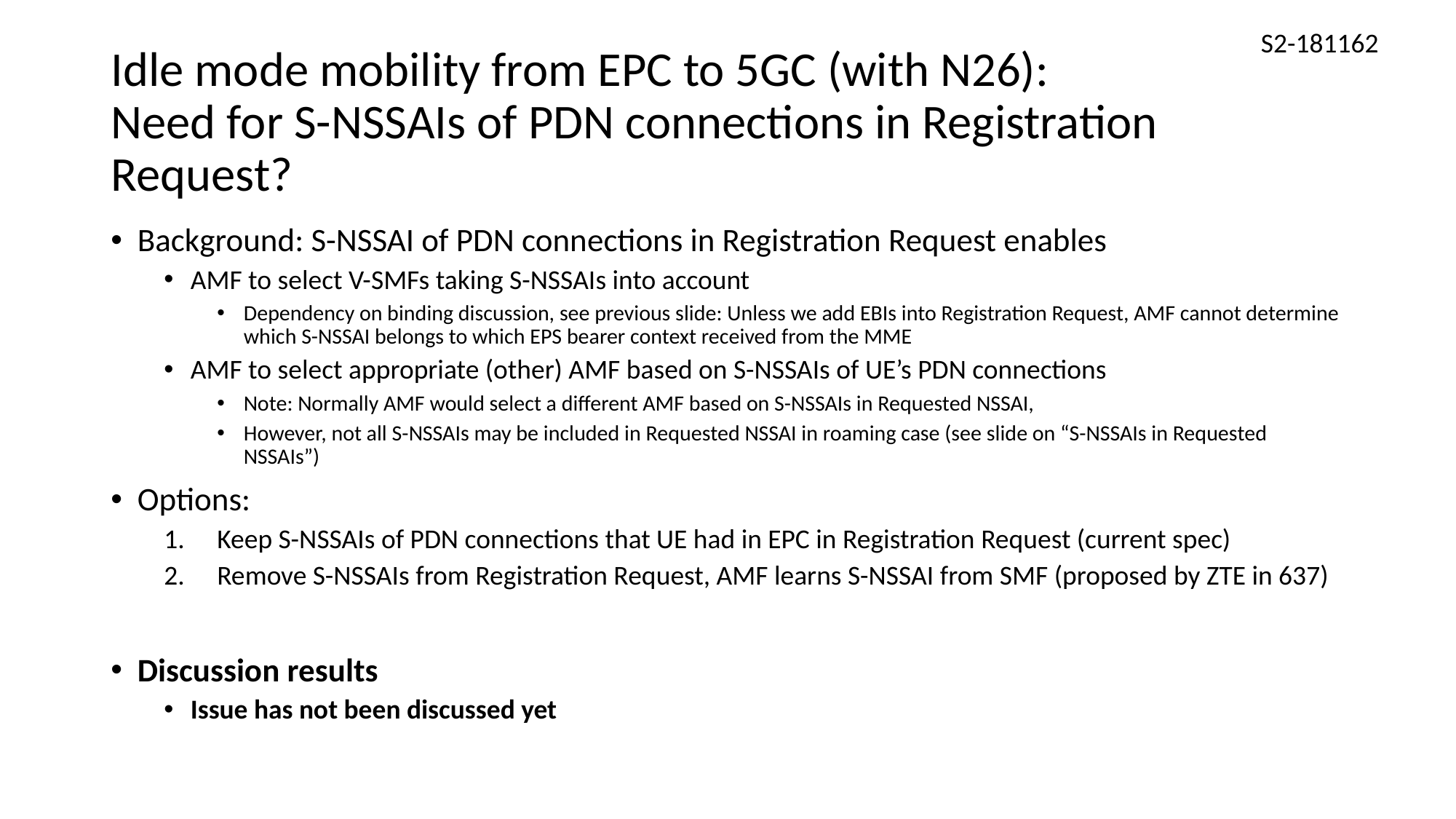

# Idle mode mobility from EPC to 5GC (with N26): Need for S-NSSAIs of PDN connections in Registration Request?
Background: S-NSSAI of PDN connections in Registration Request enables
AMF to select V-SMFs taking S-NSSAIs into account
Dependency on binding discussion, see previous slide: Unless we add EBIs into Registration Request, AMF cannot determine which S-NSSAI belongs to which EPS bearer context received from the MME
AMF to select appropriate (other) AMF based on S-NSSAIs of UE’s PDN connections
Note: Normally AMF would select a different AMF based on S-NSSAIs in Requested NSSAI,
However, not all S-NSSAIs may be included in Requested NSSAI in roaming case (see slide on “S-NSSAIs in Requested NSSAIs”)
Options:
Keep S-NSSAIs of PDN connections that UE had in EPC in Registration Request (current spec)
Remove S-NSSAIs from Registration Request, AMF learns S-NSSAI from SMF (proposed by ZTE in 637)

Discussion results
Issue has not been discussed yet